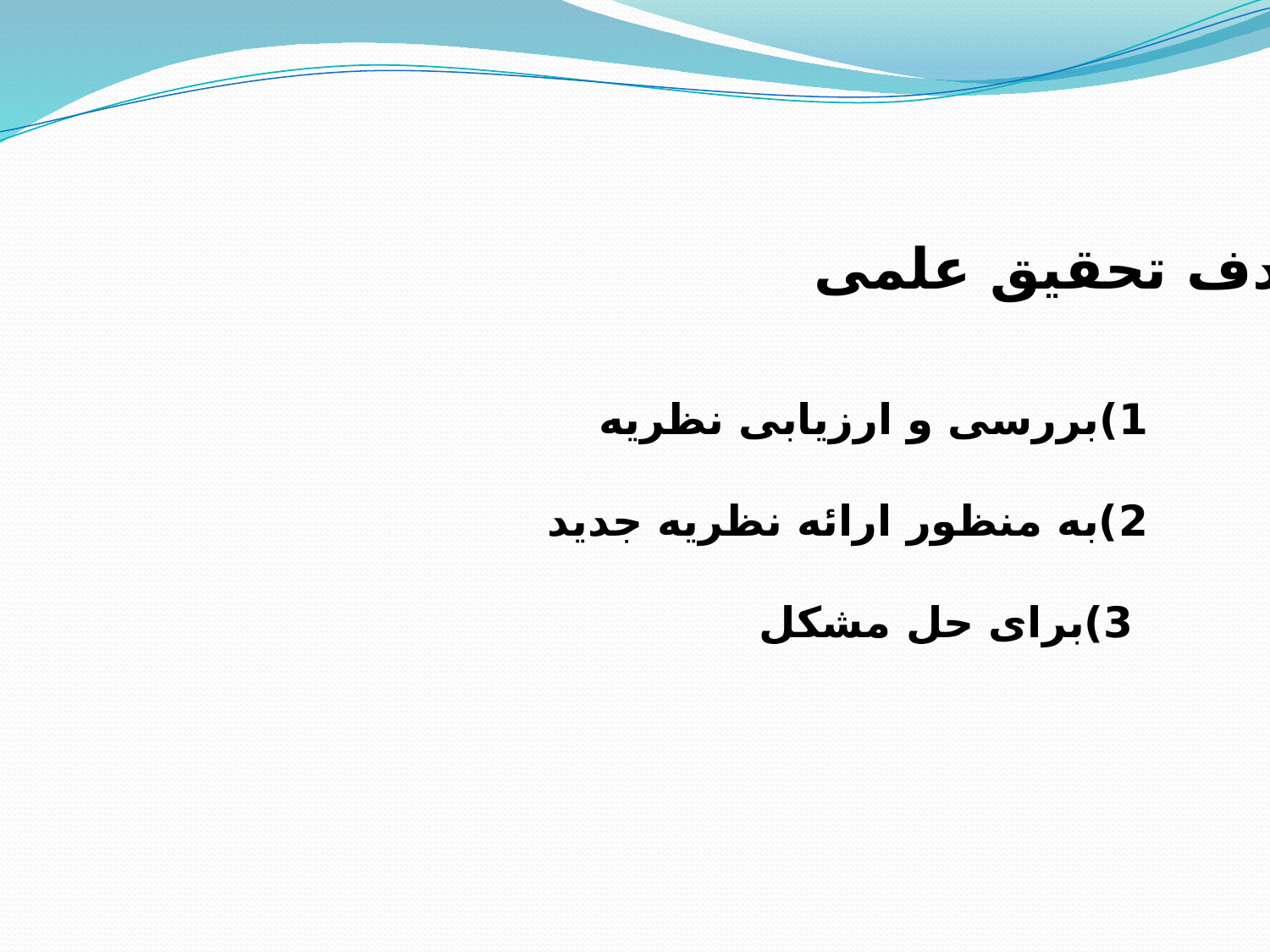

هدف تحقیق علمی
 1)بررسی و ارزیابی نظریه‌

 2)به منظور ارائه نظریه جدید

  3)برای حل مشکل